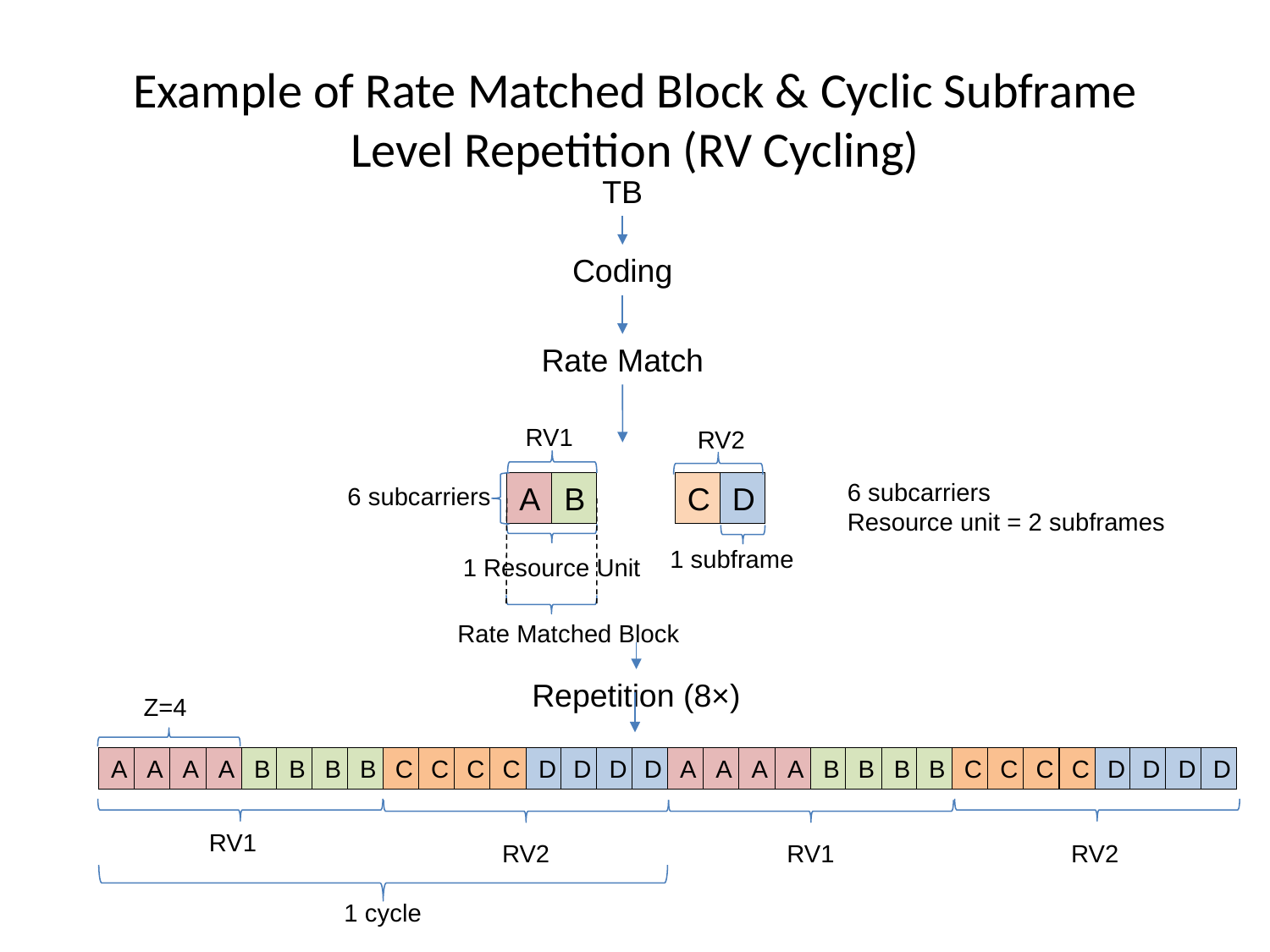

# Example of Rate Matched Block & Cyclic Subframe Level Repetition (RV Cycling)
TB
Coding
Rate Match
RV1

RV2

6 subcarriers
Resource unit = 2 subframes

A
C
B
D
6 subcarriers

1 subframe
1 Resource Unit

Rate Matched Block

Repetition (8×)
Z=4
A
A
A
A
B
B
B
B
C
C
C
C
D
D
D
D
A
A
A
A
B
B
B
B
C
C
C
C
D
D
D
D
RV1
RV2
RV1
RV2
1 cycle